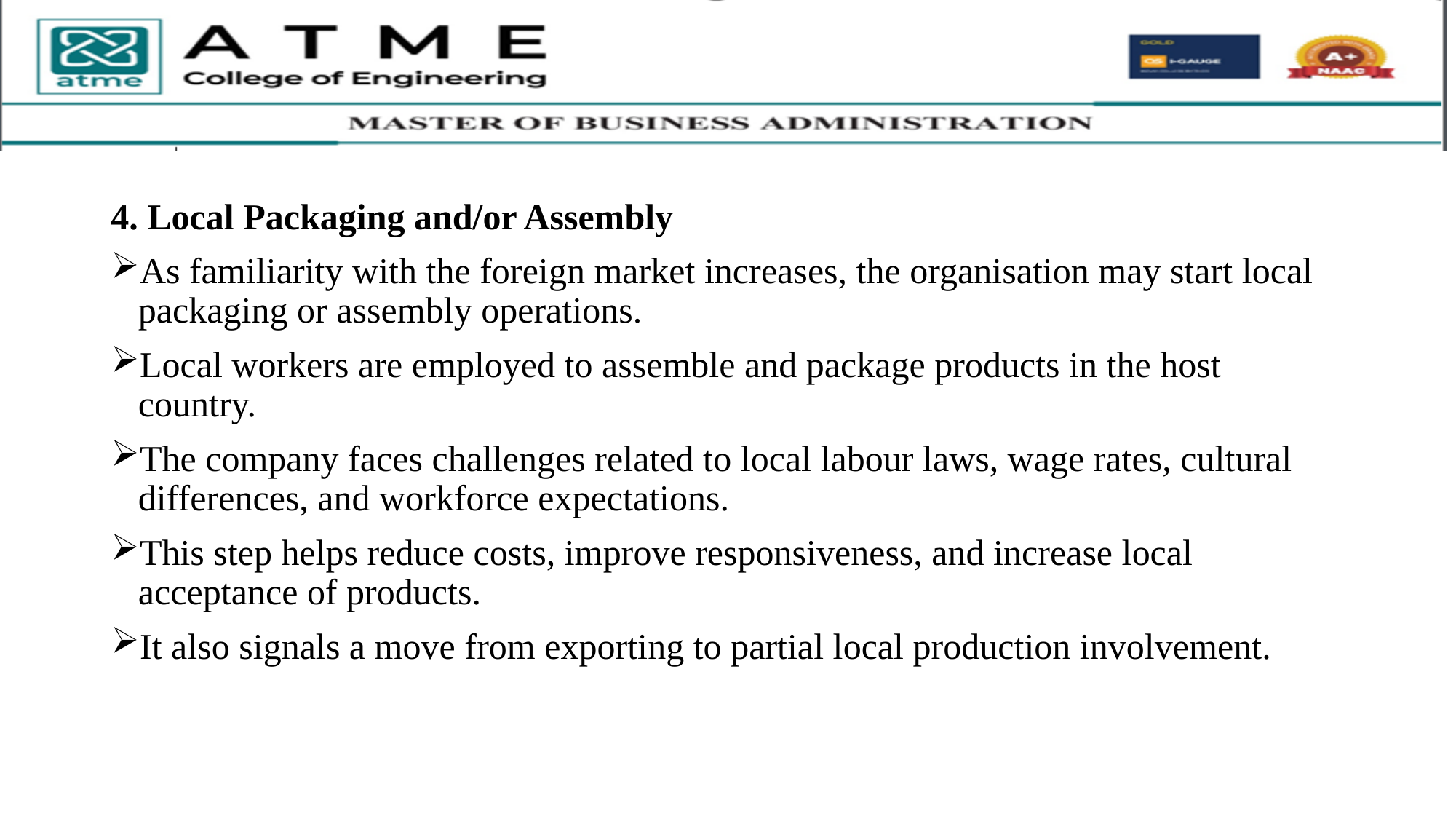

4. Local Packaging and/or Assembly
As familiarity with the foreign market increases, the organisation may start local packaging or assembly operations.
Local workers are employed to assemble and package products in the host country.
The company faces challenges related to local labour laws, wage rates, cultural differences, and workforce expectations.
This step helps reduce costs, improve responsiveness, and increase local acceptance of products.
It also signals a move from exporting to partial local production involvement.